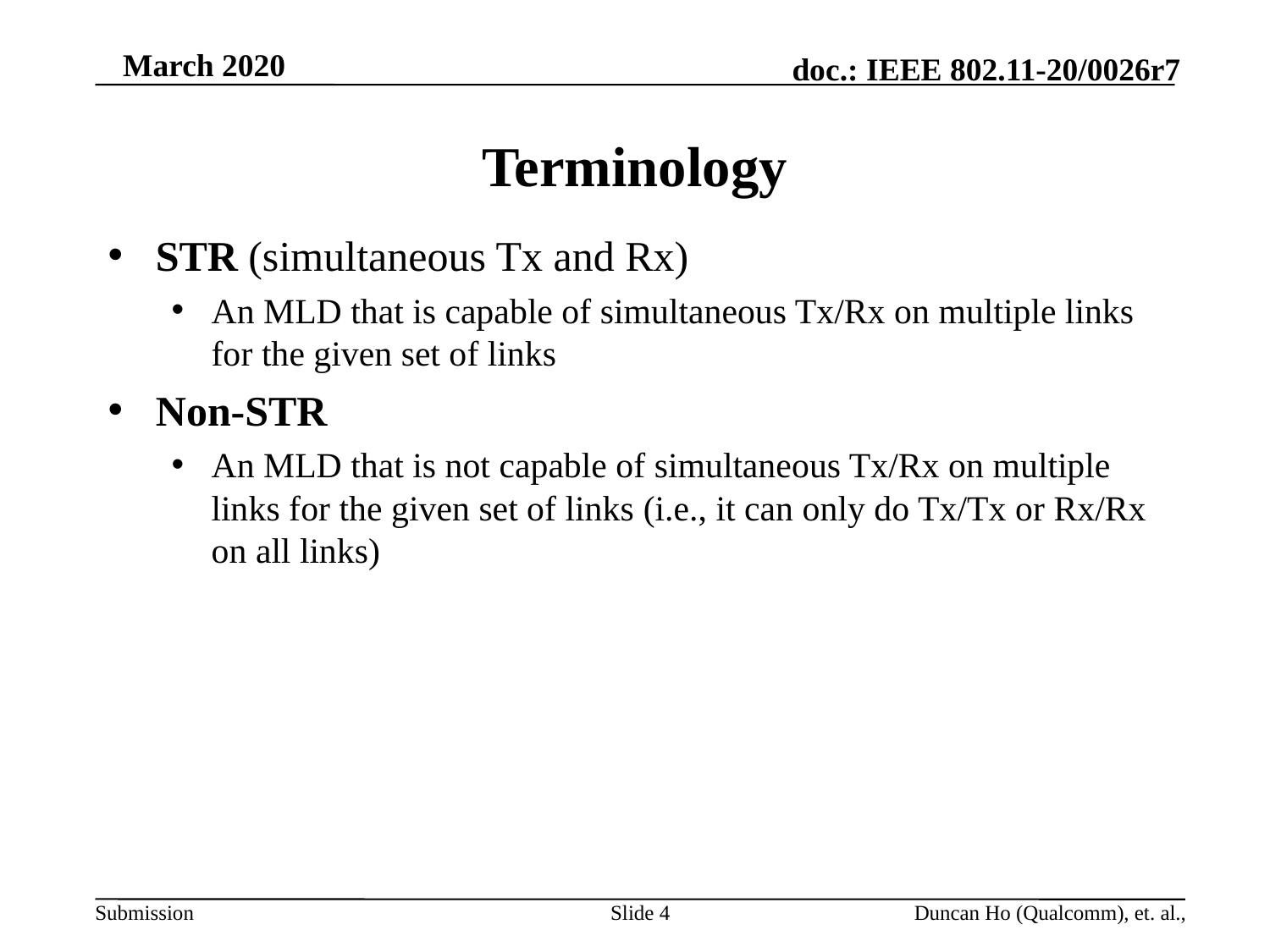

# Terminology
STR (simultaneous Tx and Rx)
An MLD that is capable of simultaneous Tx/Rx on multiple links for the given set of links
Non-STR
An MLD that is not capable of simultaneous Tx/Rx on multiple links for the given set of links (i.e., it can only do Tx/Tx or Rx/Rx on all links)

Slide 4
Duncan Ho (Qualcomm), et. al.,